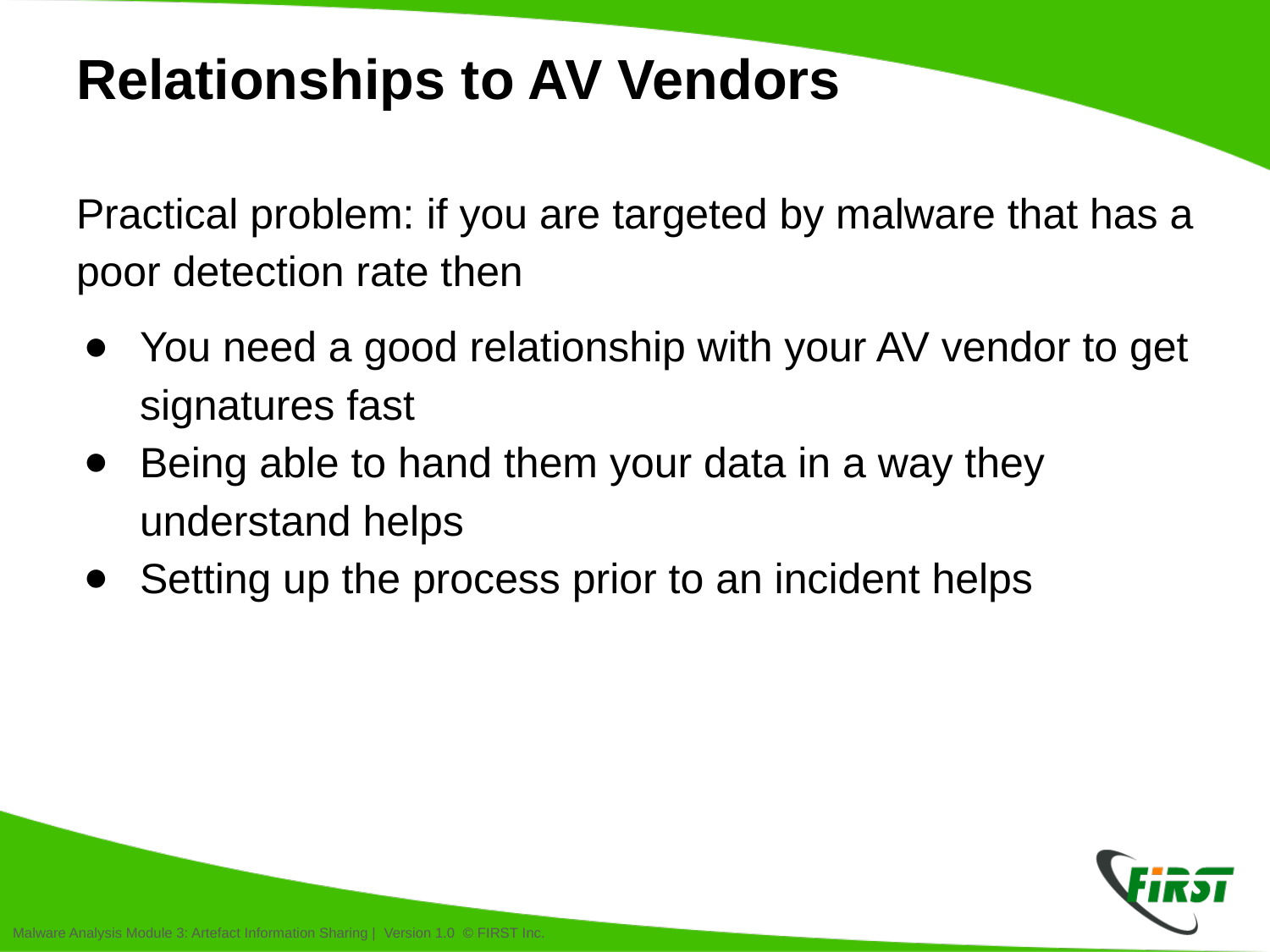

# Relationships to AV Vendors
Practical problem: if you are targeted by malware that has a poor detection rate then
You need a good relationship with your AV vendor to get signatures fast
Being able to hand them your data in a way they understand helps
Setting up the process prior to an incident helps